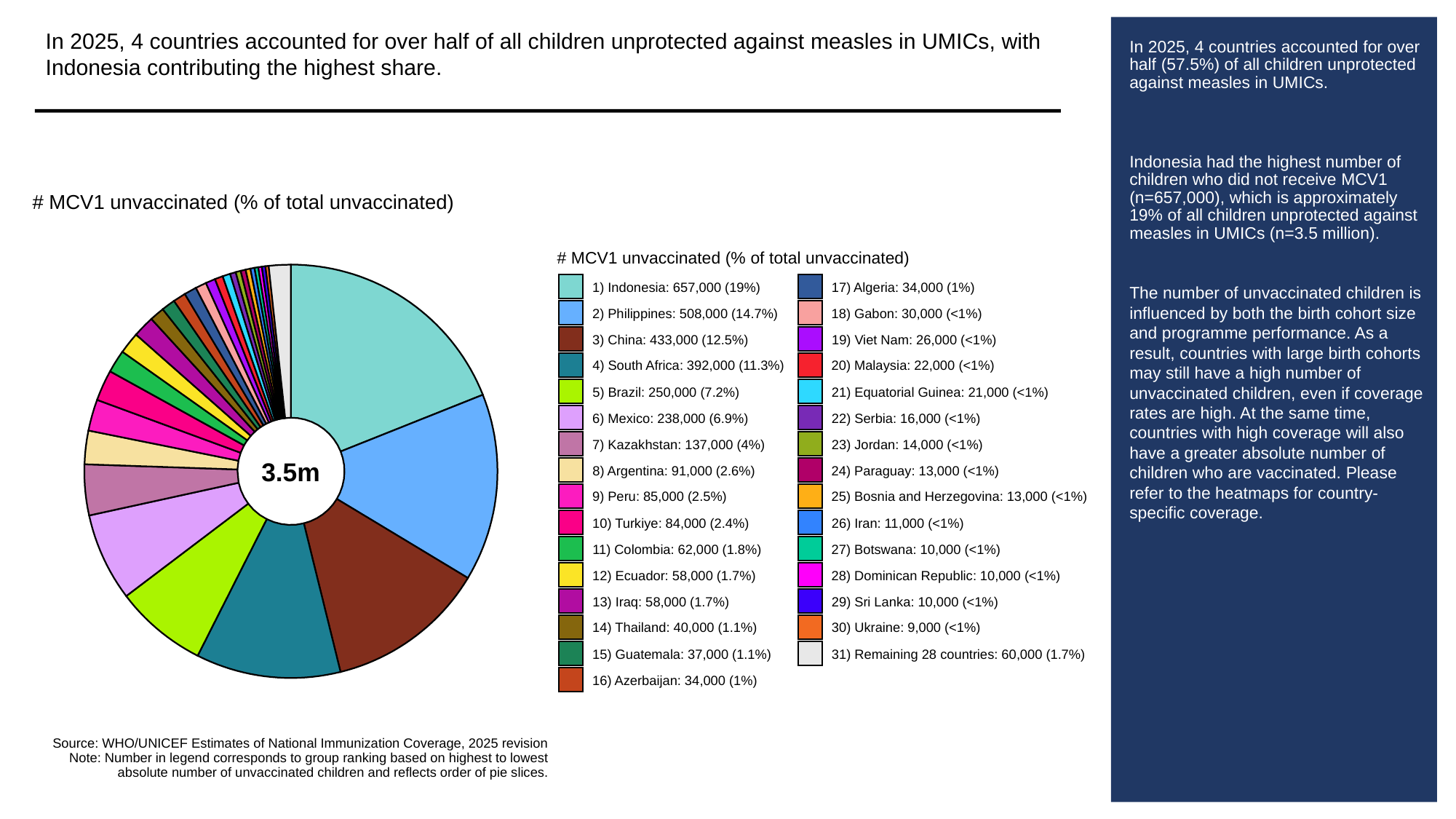

In 2025, 4 countries accounted for over half of all children unprotected against measles in UMICs, with Indonesia contributing the highest share.
# In 2025, 4 countries accounted for over half (57.5%) of all children unprotected against measles in UMICs.

Indonesia had the highest number of children who did not receive MCV1 (n=657,000), which is approximately 19% of all children unprotected against measles in UMICs (n=3.5 million).

The number of unvaccinated children is influenced by both the birth cohort size and programme performance. As a result, countries with large birth cohorts may still have a high number of unvaccinated children, even if coverage rates are high. At the same time, countries with high coverage will also have a greater absolute number of children who are vaccinated. Please refer to the heatmaps for country-specific coverage.

# MCV1 unvaccinated (% of total unvaccinated)
# MCV1 unvaccinated (% of total unvaccinated)

1) Indonesia: 657,000 (19%)
17) Algeria: 34,000 (1%)

2) Philippines: 508,000 (14.7%)
18) Gabon: 30,000 (<1%)

3) China: 433,000 (12.5%)
19) Viet Nam: 26,000 (<1%)

4) South Africa: 392,000 (11.3%)
20) Malaysia: 22,000 (<1%)

5) Brazil: 250,000 (7.2%)
21) Equatorial Guinea: 21,000 (<1%)

6) Mexico: 238,000 (6.9%)
22) Serbia: 16,000 (<1%)

7) Kazakhstan: 137,000 (4%)
23) Jordan: 14,000 (<1%)

3.5m

8) Argentina: 91,000 (2.6%)
24) Paraguay: 13,000 (<1%)

9) Peru: 85,000 (2.5%)
25) Bosnia and Herzegovina: 13,000 (<1%)

10) Turkiye: 84,000 (2.4%)
26) Iran: 11,000 (<1%)

11) Colombia: 62,000 (1.8%)
27) Botswana: 10,000 (<1%)

12) Ecuador: 58,000 (1.7%)
28) Dominican Republic: 10,000 (<1%)

13) Iraq: 58,000 (1.7%)
29) Sri Lanka: 10,000 (<1%)

14) Thailand: 40,000 (1.1%)
30) Ukraine: 9,000 (<1%)

15) Guatemala: 37,000 (1.1%)
31) Remaining 28 countries: 60,000 (1.7%)

16) Azerbaijan: 34,000 (1%)
Source: WHO/UNICEF Estimates of National Immunization Coverage, 2025 revision
Note: Number in legend corresponds to group ranking based on highest to lowest
absolute number of unvaccinated children and reflects order of pie slices.